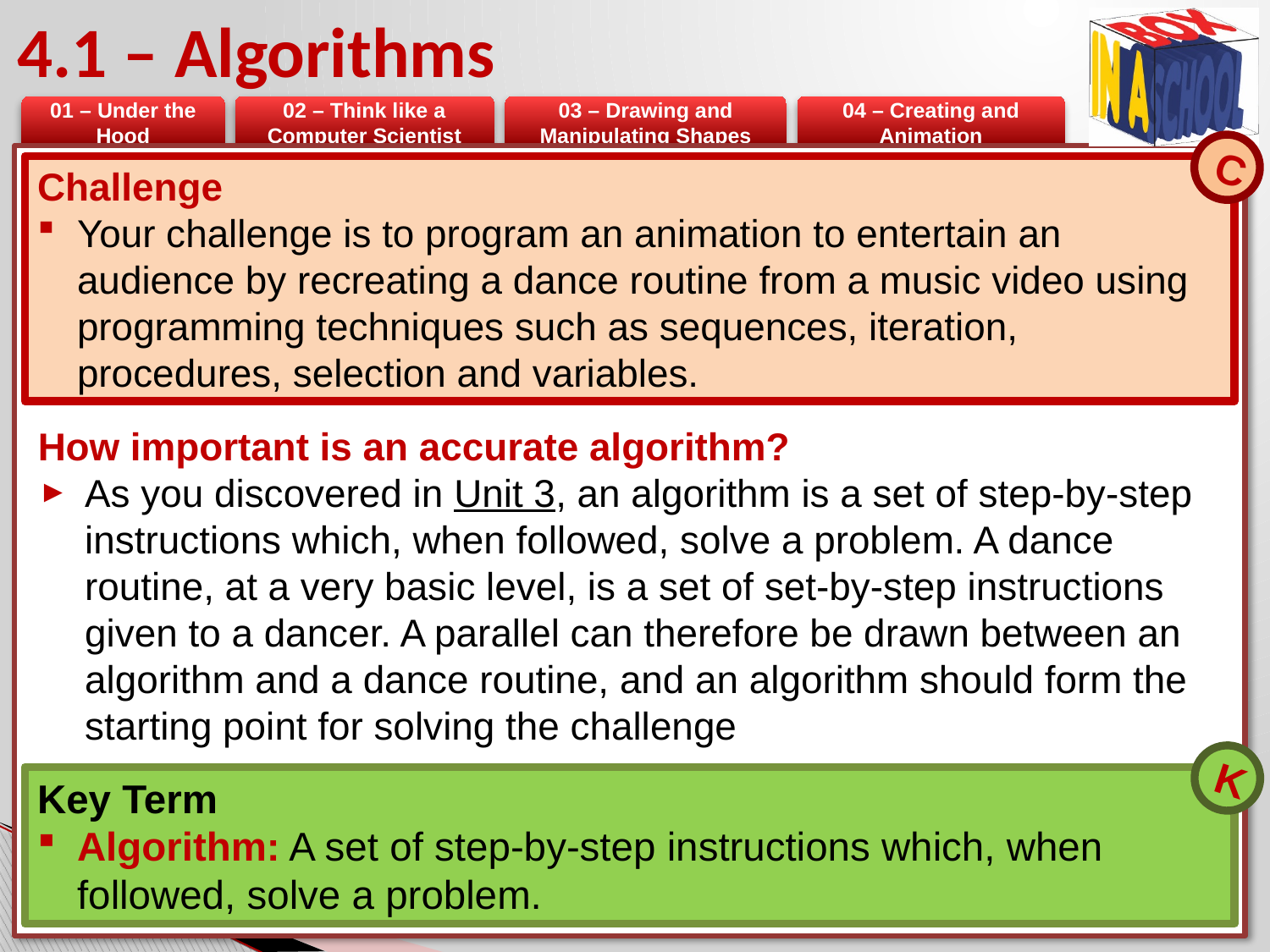

# 4.1 – Algorithms
C
Challenge
Your challenge is to program an animation to entertain an audience by recreating a dance routine from a music video using programming techniques such as sequences, iteration, procedures, selection and variables.
How important is an accurate algorithm?
As you discovered in Unit 3, an algorithm is a set of step-by-step instructions which, when followed, solve a problem. A dance routine, at a very basic level, is a set of set-by-step instructions given to a dancer. A parallel can therefore be drawn between an algorithm and a dance routine, and an algorithm should form the starting point for solving the challenge
K
Key Term
Algorithm: A set of step-by-step instructions which, when followed, solve a problem.